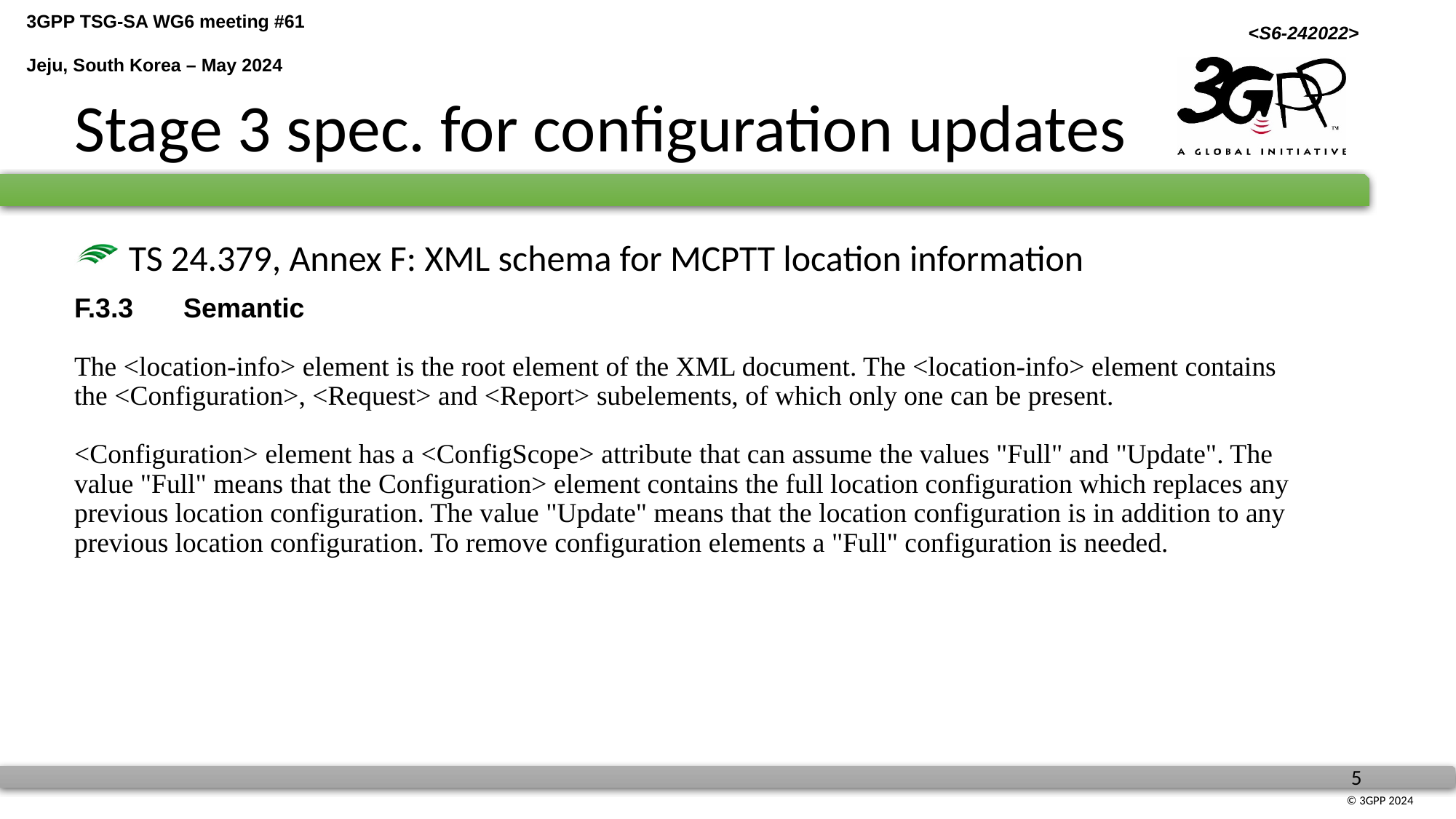

# Stage 3 spec. for configuration updates
 TS 24.379, Annex F: XML schema for MCPTT location information
F.3.3	Semantic
The <location-info> element is the root element of the XML document. The <location-info> element contains the <Configuration>, <Request> and <Report> subelements, of which only one can be present.
<Configuration> element has a <ConfigScope> attribute that can assume the values "Full" and "Update". The value "Full" means that the Configuration> element contains the full location configuration which replaces any previous location configuration. The value "Update" means that the location configuration is in addition to any previous location configuration. To remove configuration elements a "Full" configuration is needed.